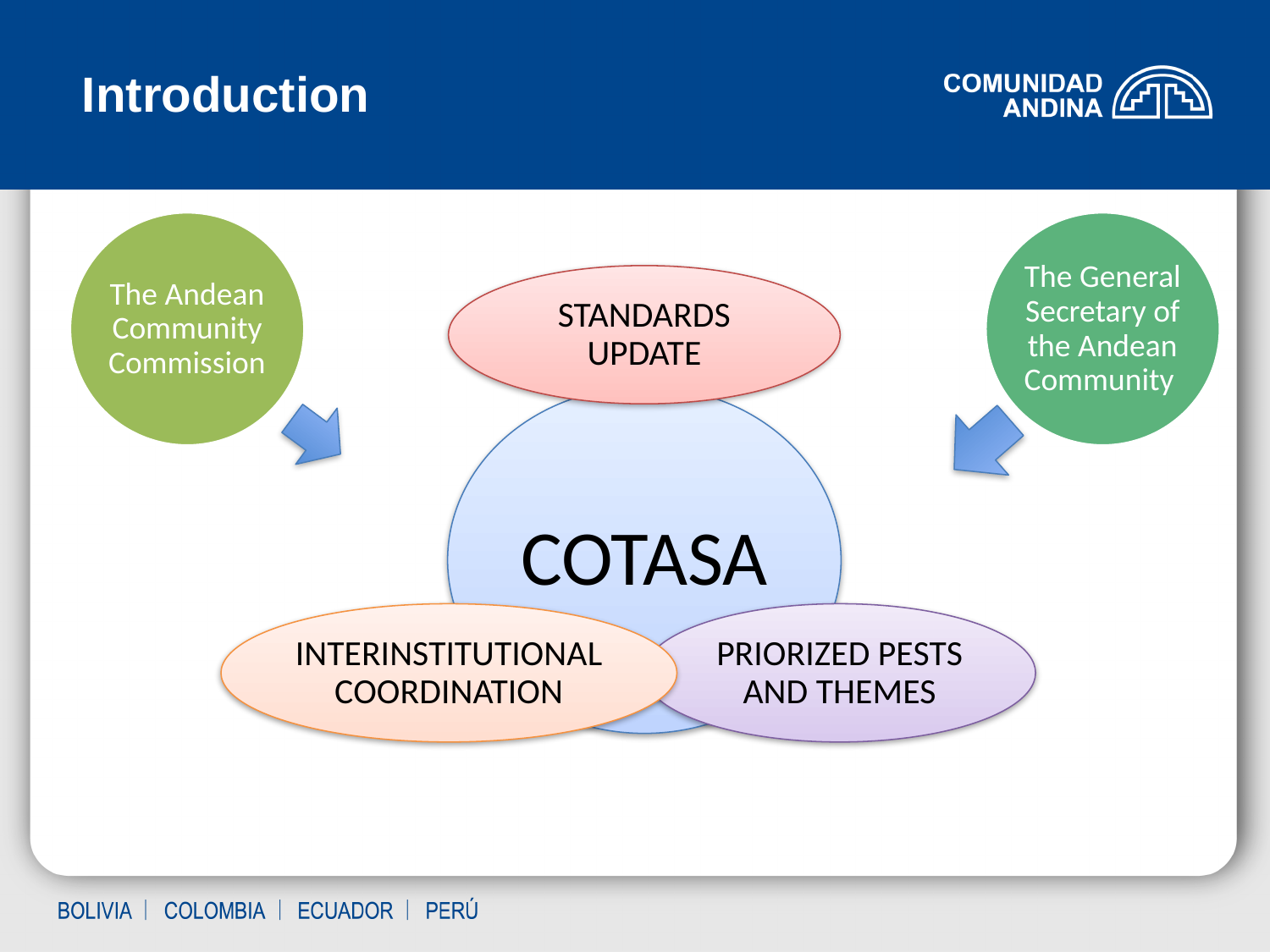

Introduction

The Andean Community Commission

The General Secretary of the Andean Community
COTASA
STANDARDS UPDATE
PRIORIZED PESTS AND THEMES
INTERINSTITUTIONAL COORDINATION